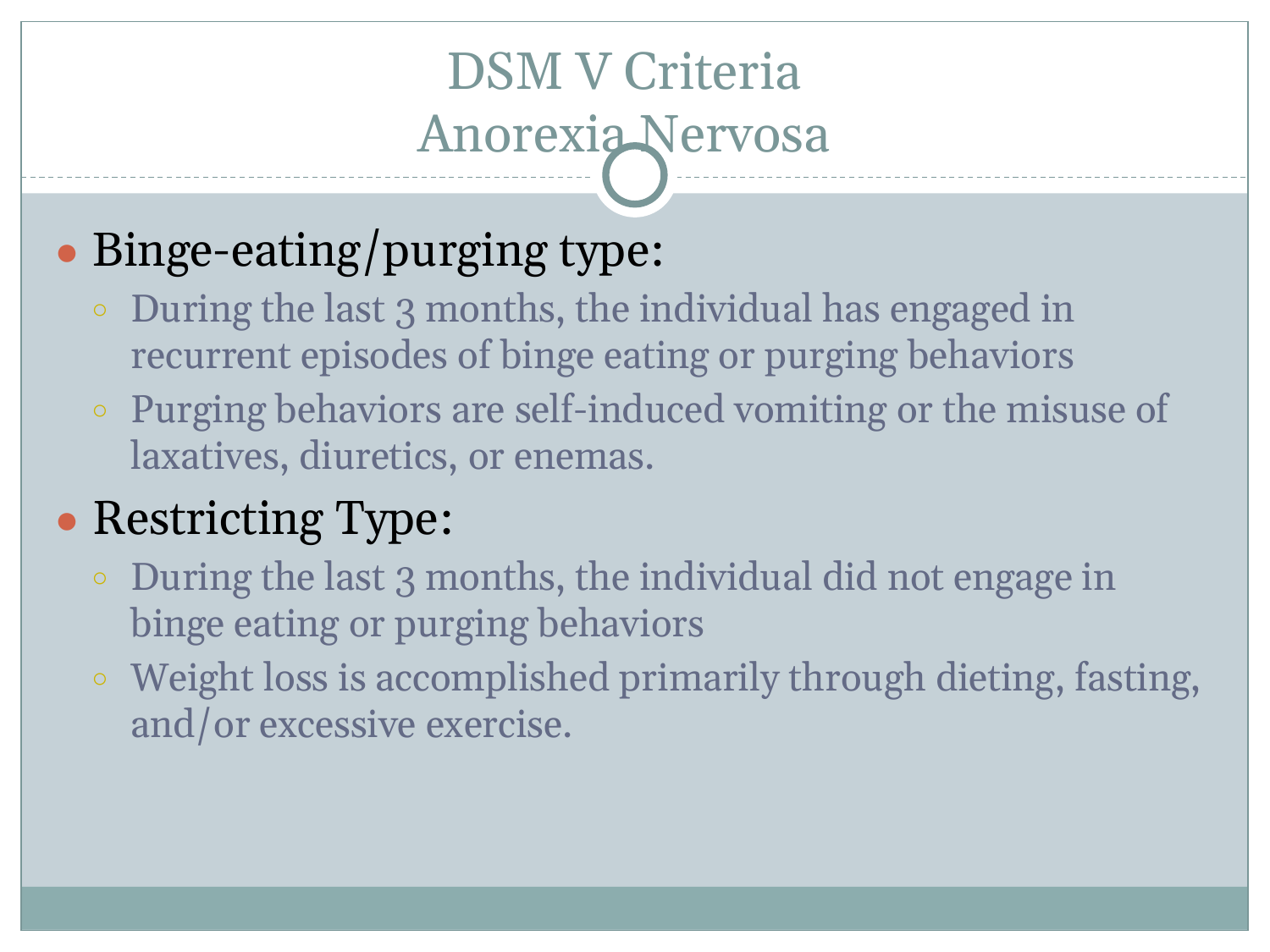

# DSM V Criteria Anorexia Nervosa
Binge-eating/purging type:
During the last 3 months, the individual has engaged in recurrent episodes of binge eating or purging behaviors
Purging behaviors are self-induced vomiting or the misuse of laxatives, diuretics, or enemas.
Restricting Type:
During the last 3 months, the individual did not engage in binge eating or purging behaviors
Weight loss is accomplished primarily through dieting, fasting, and/or excessive exercise.